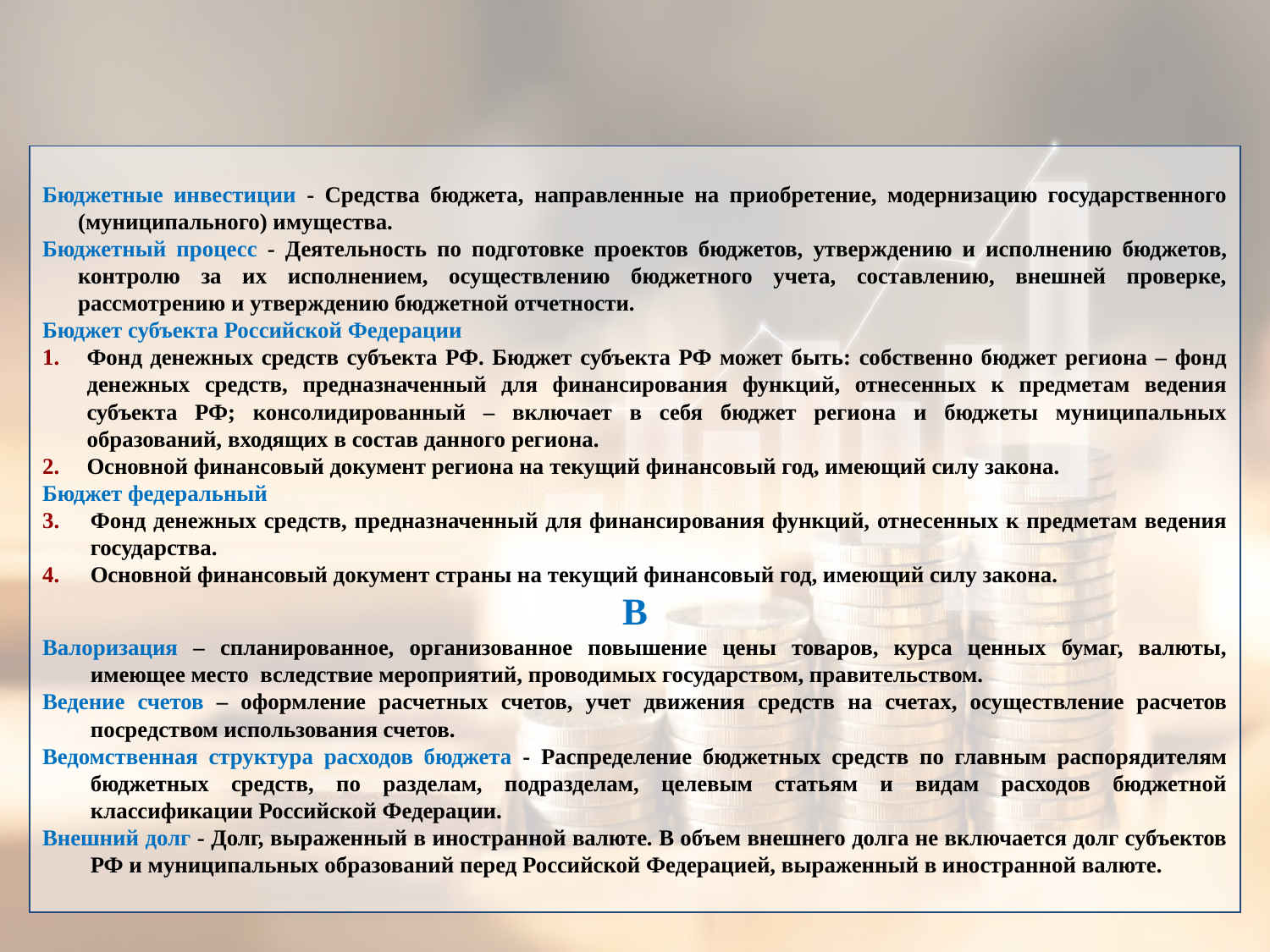

Бюджетные инвестиции - Средства бюджета, направленные на приобретение, модернизацию государственного (муниципального) имущества.
Бюджетный процесс - Деятельность по подготовке проектов бюджетов, утверждению и исполнению бюджетов, контролю за их исполнением, осуществлению бюджетного учета, составлению, внешней проверке, рассмотрению и утверждению бюджетной отчетности.
Бюджет субъекта Российской Федерации
Фонд денежных средств субъекта РФ. Бюджет субъекта РФ может быть: собственно бюджет региона – фонд денежных средств, предназначенный для финансирования функций, отнесенных к предметам ведения субъекта РФ; консолидированный – включает в себя бюджет региона и бюджеты муниципальных образований, входящих в состав данного региона.
Основной финансовый документ региона на текущий финансовый год, имеющий силу закона.
Бюджет федеральный
Фонд денежных средств, предназначенный для финансирования функций, отнесенных к предметам ведения государства.
Основной финансовый документ страны на текущий финансовый год, имеющий силу закона.
В
Валоризация – спланированное, организованное повышение цены товаров, курса ценных бумаг, валюты, имеющее место  вследствие мероприятий, проводимых государством, правительством.
Ведение счетов – оформление расчетных счетов, учет движения средств на счетах, осуществление расчетов посредством использования счетов.
Ведомственная структура расходов бюджета - Распределение бюджетных средств по главным распорядителям бюджетных средств, по разделам, подразделам, целевым статьям и видам расходов бюджетной классификации Российской Федерации.
Внешний долг - Долг, выраженный в иностранной валюте. В объем внешнего долга не включается долг субъектов РФ и муниципальных образований перед Российской Федерацией, выраженный в иностранной валюте.